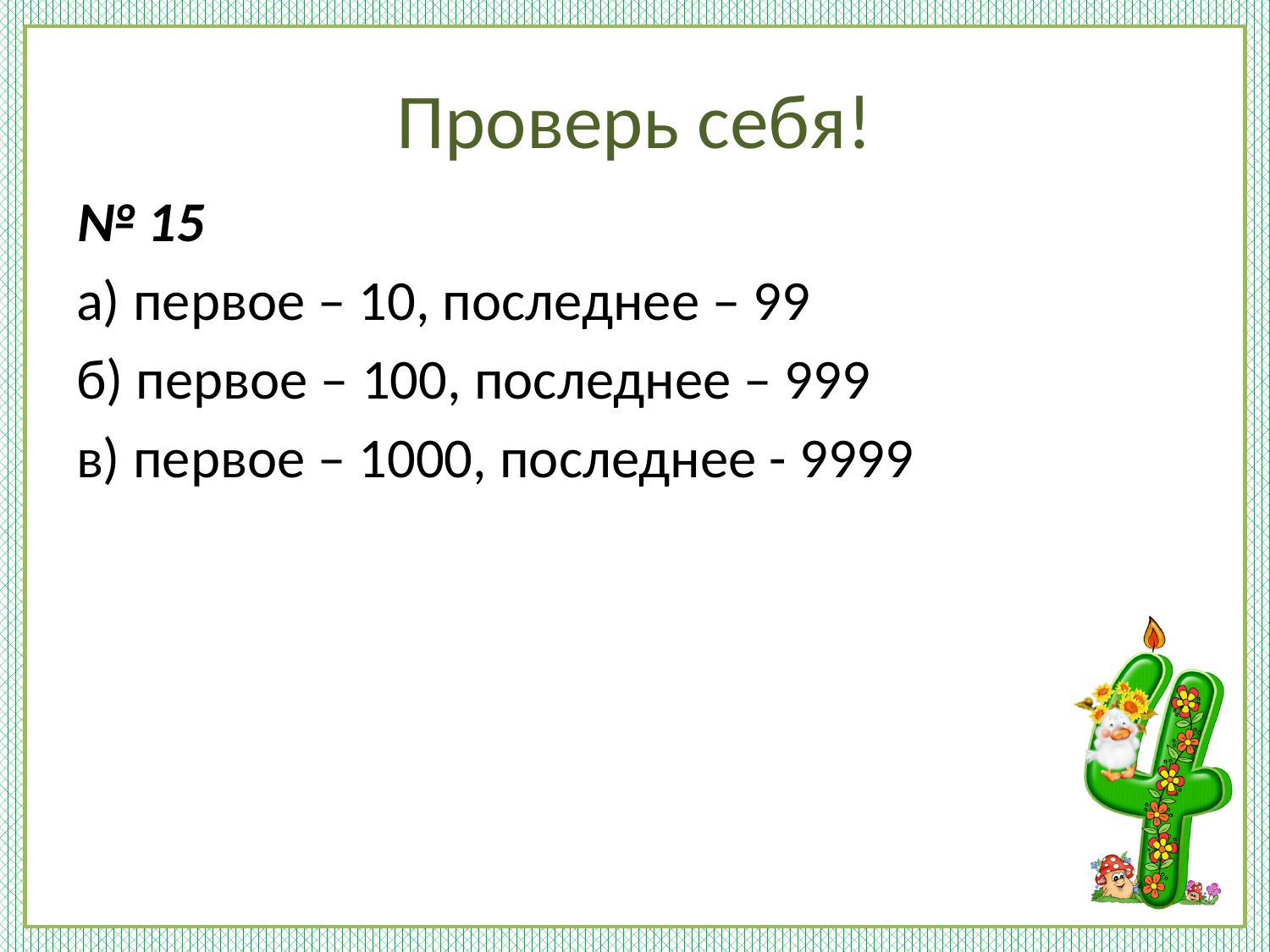

# Проверь себя!
№ 15
а) первое – 10, последнее – 99
б) первое – 100, последнее – 999
в) первое – 1000, последнее - 9999